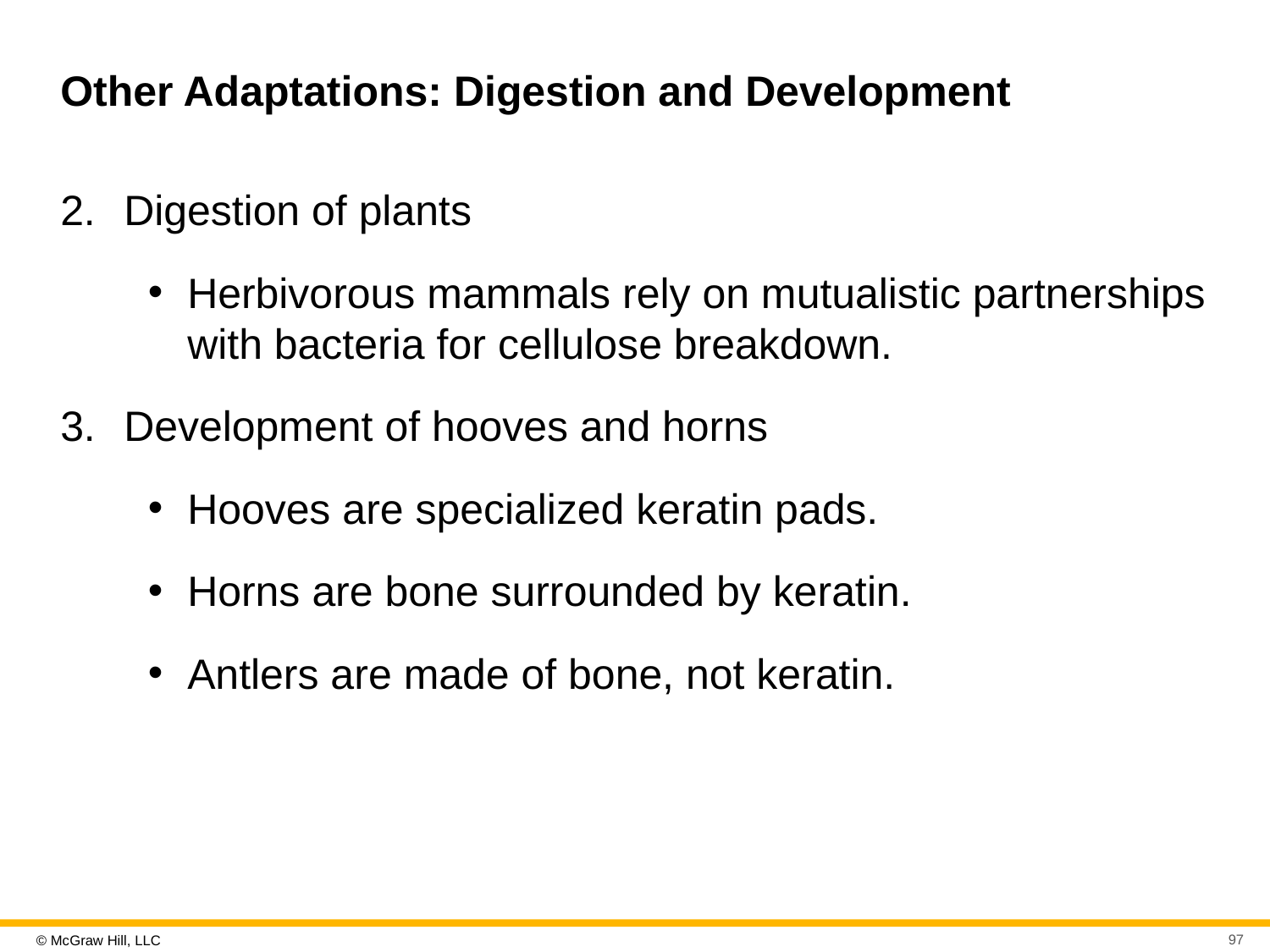

# Other Adaptations: Digestion and Development
Digestion of plants
Herbivorous mammals rely on mutualistic partnerships with bacteria for cellulose breakdown.
Development of hooves and horns
Hooves are specialized keratin pads.
Horns are bone surrounded by keratin.
Antlers are made of bone, not keratin.
97